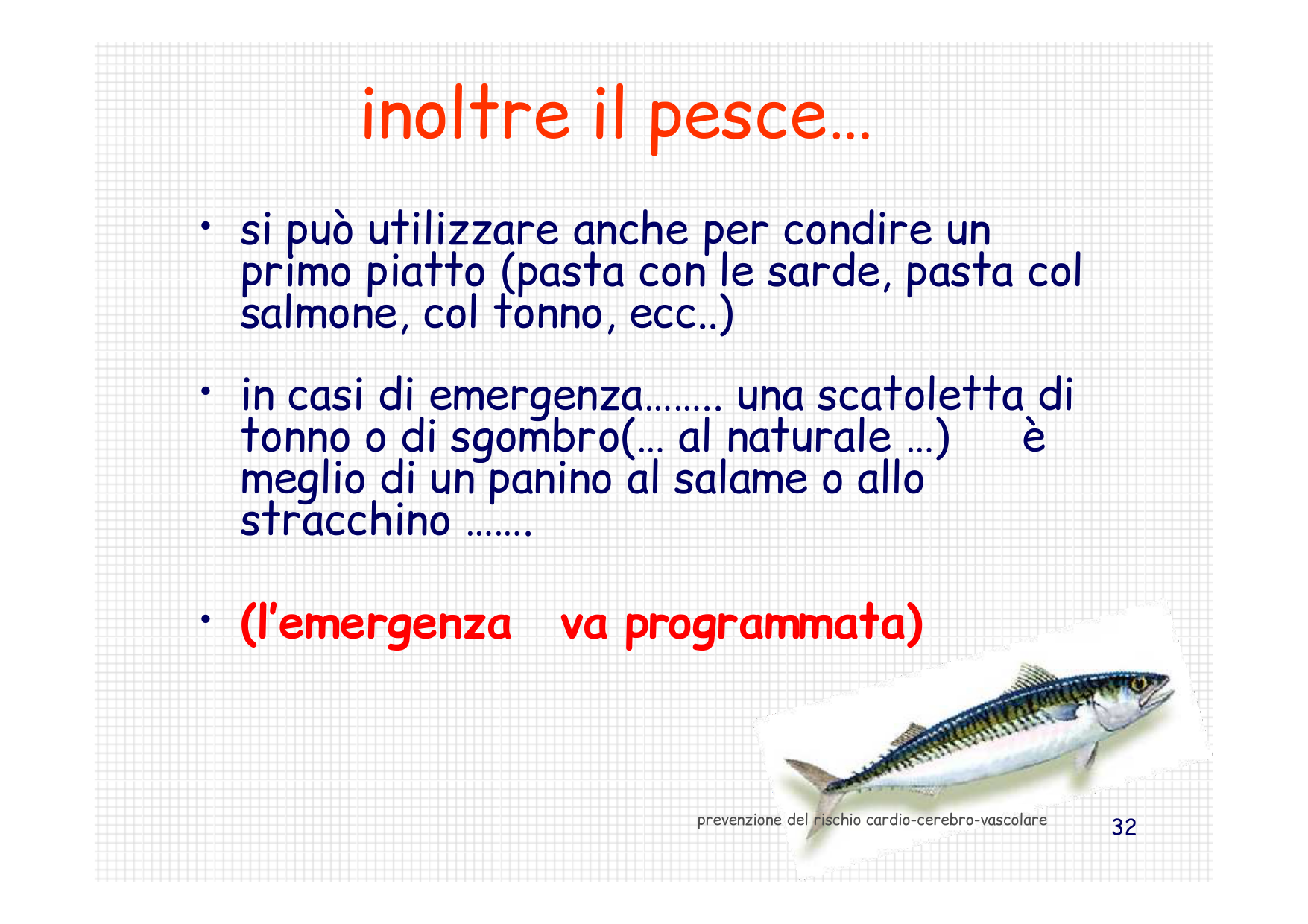

# inoltre il pesce…
si può utilizzare anche per condire un primo piatto (pasta con le sarde, pasta col salmone, col tonno, ecc..)

in casi di emergenza…….. una scatoletta di tonno o di sgombro(… al naturale …)	è meglio di un panino al salame o allo stracchino …….

(l’emergenza	va	programmata)

prevenzione del rischio cardio-cerebro-vascolare

32